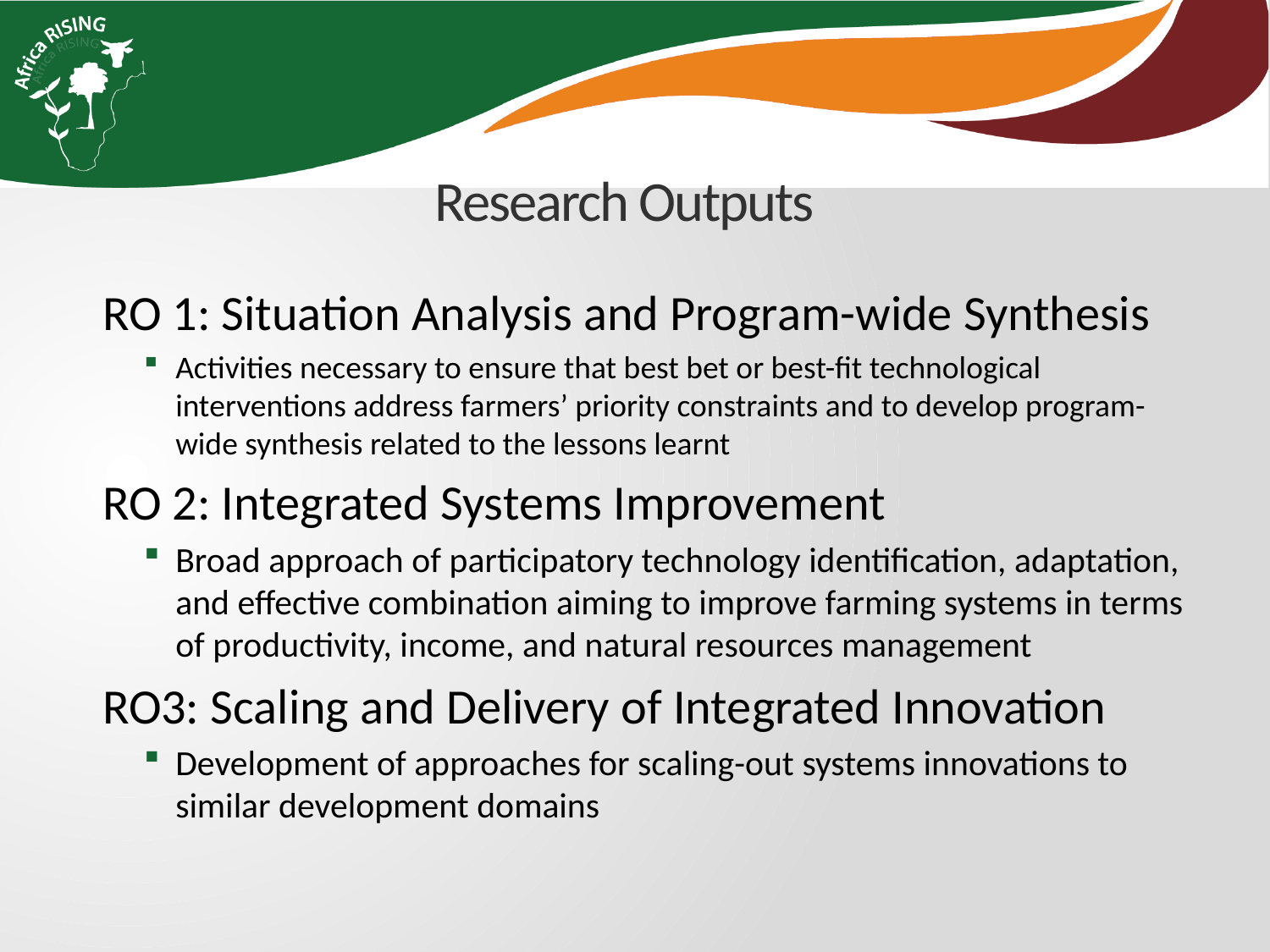

# Research Outputs
RO 1: Situation Analysis and Program-wide Synthesis
Activities necessary to ensure that best bet or best-fit technological interventions address farmers’ priority constraints and to develop program-wide synthesis related to the lessons learnt
RO 2: Integrated Systems Improvement
Broad approach of participatory technology identification, adaptation, and effective combination aiming to improve farming systems in terms of productivity, income, and natural resources management
RO3: Scaling and Delivery of Integrated Innovation
Development of approaches for scaling-out systems innovations to similar development domains